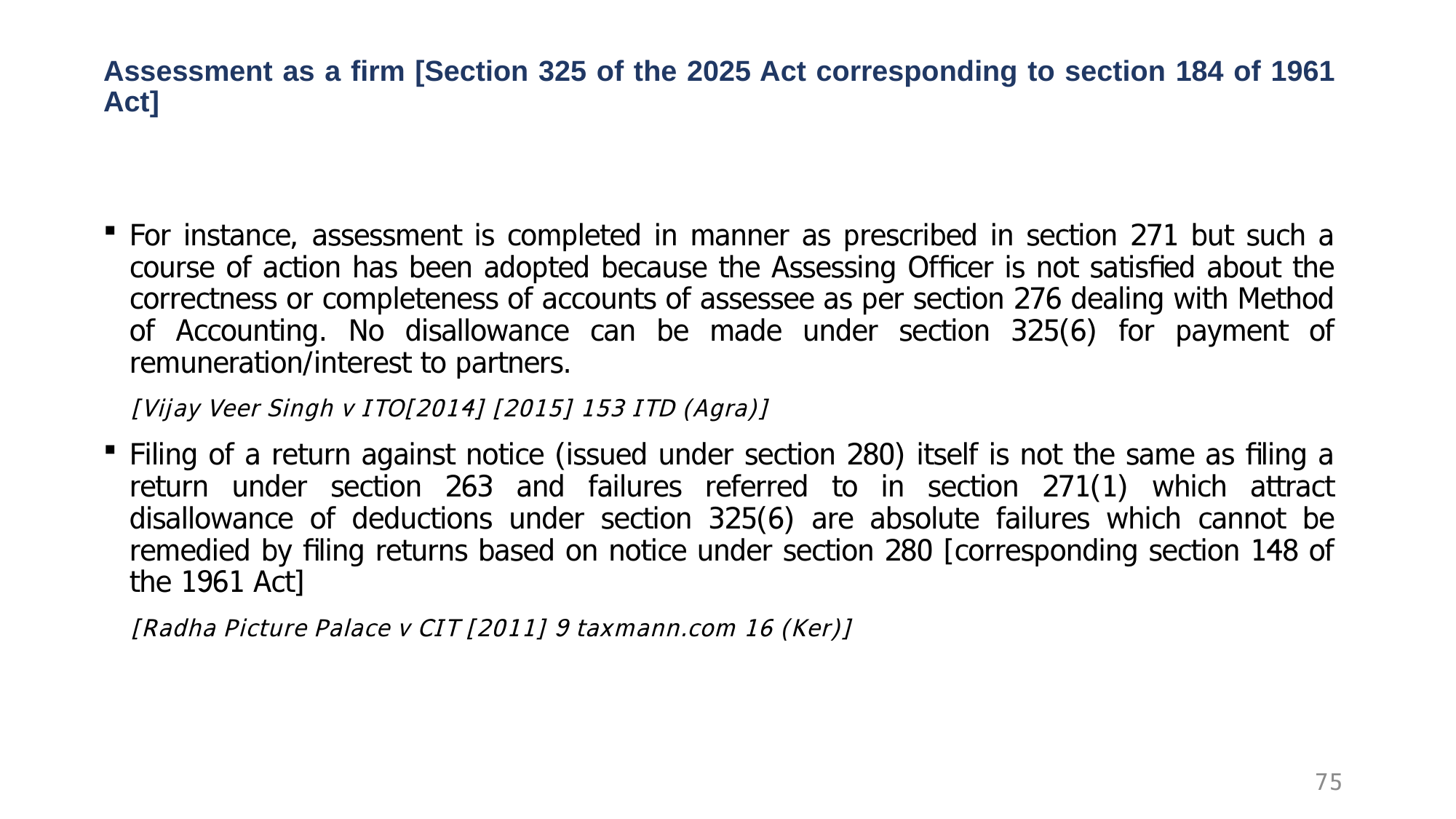

# Assessment as a firm [Section 325 of the 2025 Act corresponding to section 184 of 1961 Act]
For instance, assessment is completed in manner as prescribed in section 271 but such a course of action has been adopted because the Assessing Officer is not satisfied about the correctness or completeness of accounts of assessee as per section 276 dealing with Method of Accounting. No disallowance can be made under section 325(6) for payment of remuneration/interest to partners.
    [Vijay Veer Singh v ITO[2014] [2015] 153 ITD (Agra)]
Filing of a return against notice (issued under section 280) itself is not the same as filing a return under section 263 and failures referred to in section 271(1) which attract disallowance of deductions under section 325(6) are absolute failures which cannot be remedied by filing returns based on notice under section 280 [corresponding section 148 of the 1961 Act]
    [Radha Picture Palace v CIT [2011] 9 taxmann.com 16 (Ker)]

75